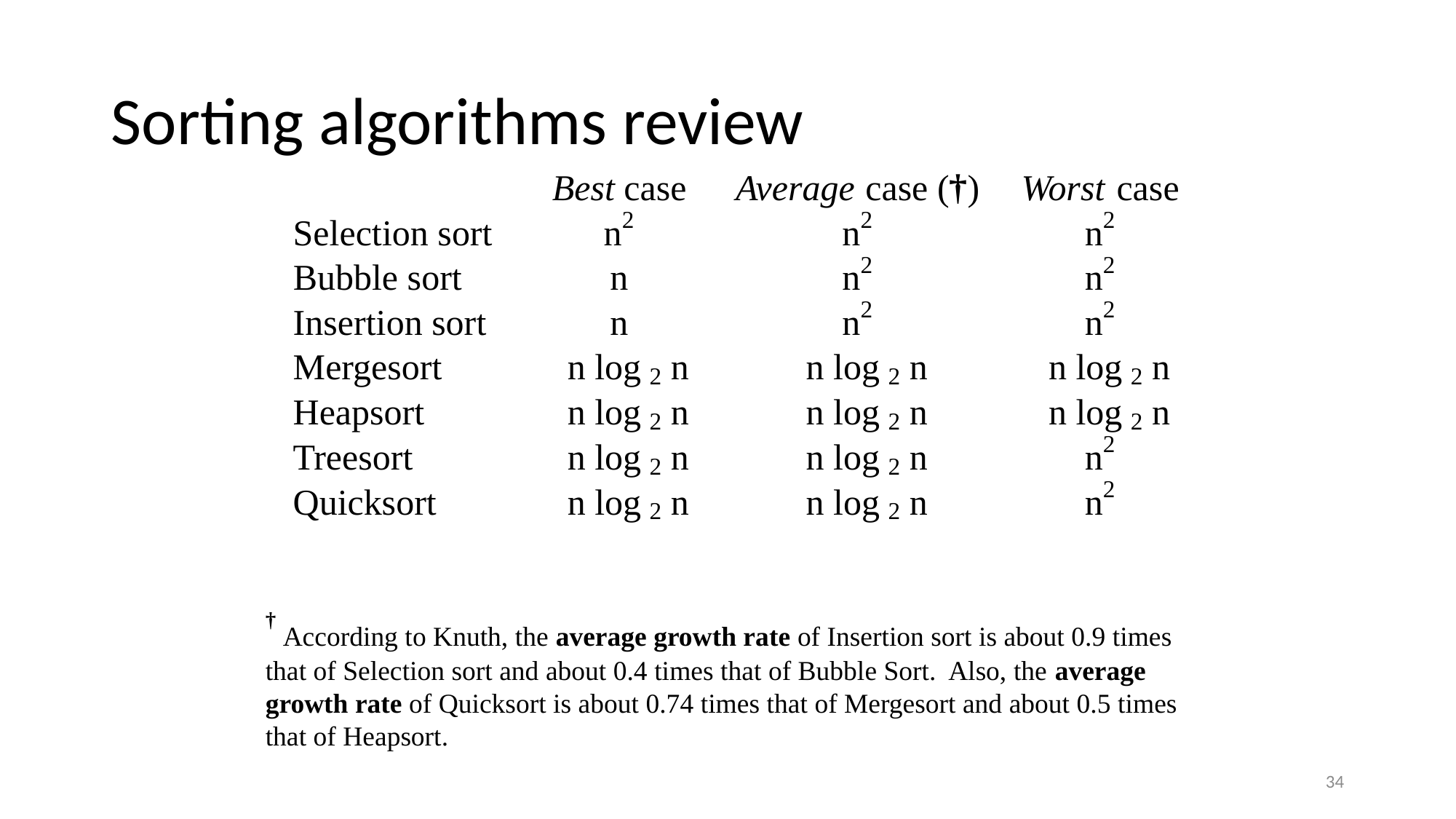

# Sorting algorithms review
†
Best
 case
Average
 case (
)
Worst
 case
2
2
2
Selection sort
n
n
n
2
2
Bubble sort
n
n
n
2
2
Insertion sort
n
n
n
Mergesort
  n log
 n
  n log
 n
  n log
 n
2
2
2
Heapsort
  n log
 n
  n log
 n
  n log
 n
2
2
2
2
Treesort
  n log
 n
  n log
 n
n
2
2
2
Quicksort
  n log
 n
  n log
 n
n
2
2
† According to Knuth, the average growth rate of Insertion sort is about 0.9 times that of Selection sort and about 0.4 times that of Bubble Sort.  Also, the average growth rate of Quicksort is about 0.74 times that of Mergesort and about 0.5 times that of Heapsort.
34